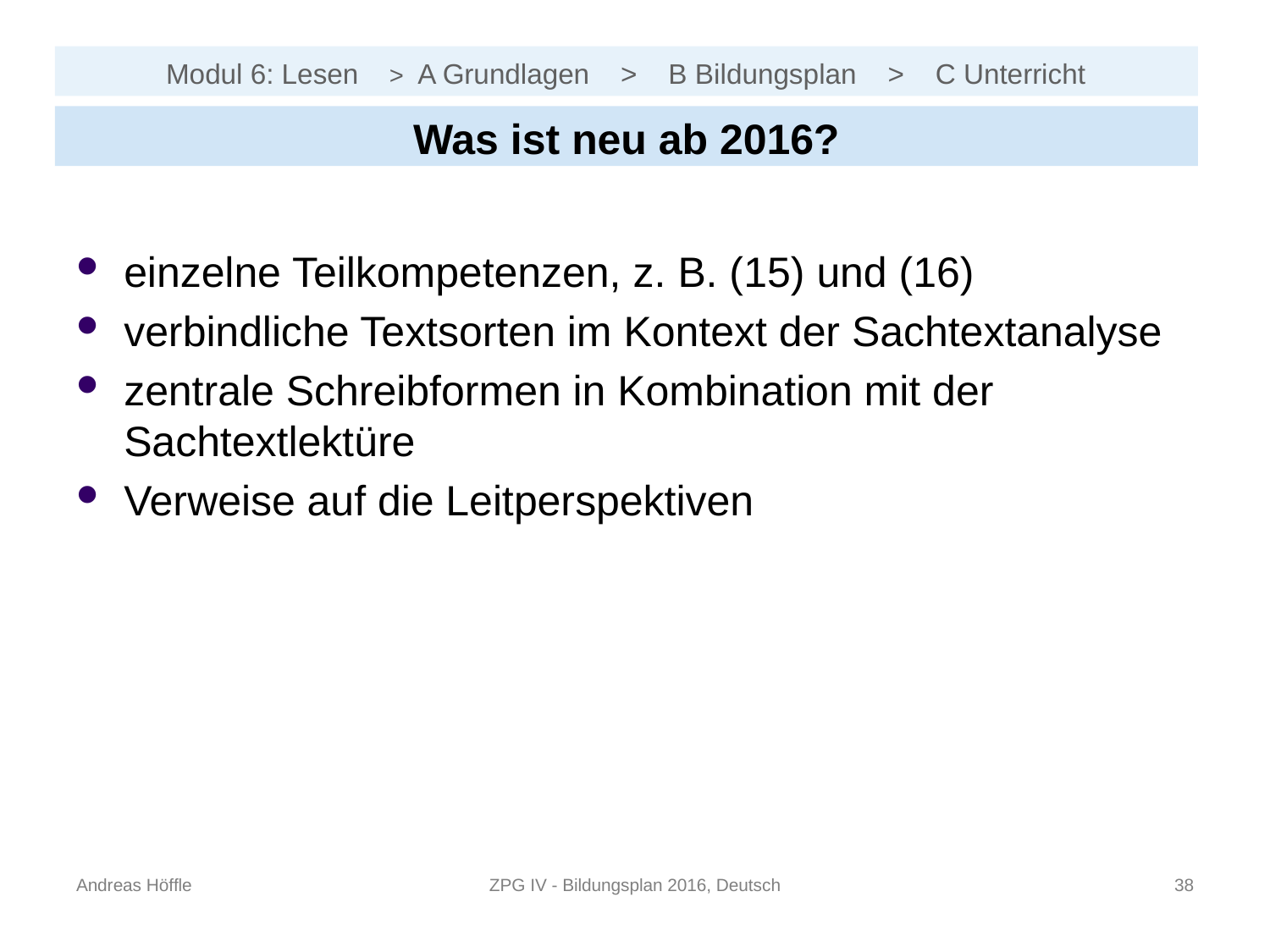

# Modul 6: Lesen    >  A Grundlagen    >    B Bildungsplan    >    C Unterricht
Was ist neu ab 2016?

einzelne Teilkompetenzen, z. B. (15) und (16)
verbindliche Textsorten im Kontext der Sachtextanalyse
zentrale Schreibformen in Kombination mit der Sachtextlektüre
Verweise auf die Leitperspektiven

Andreas Höffle
ZPG IV - Bildungsplan 2016, Deutsch
38